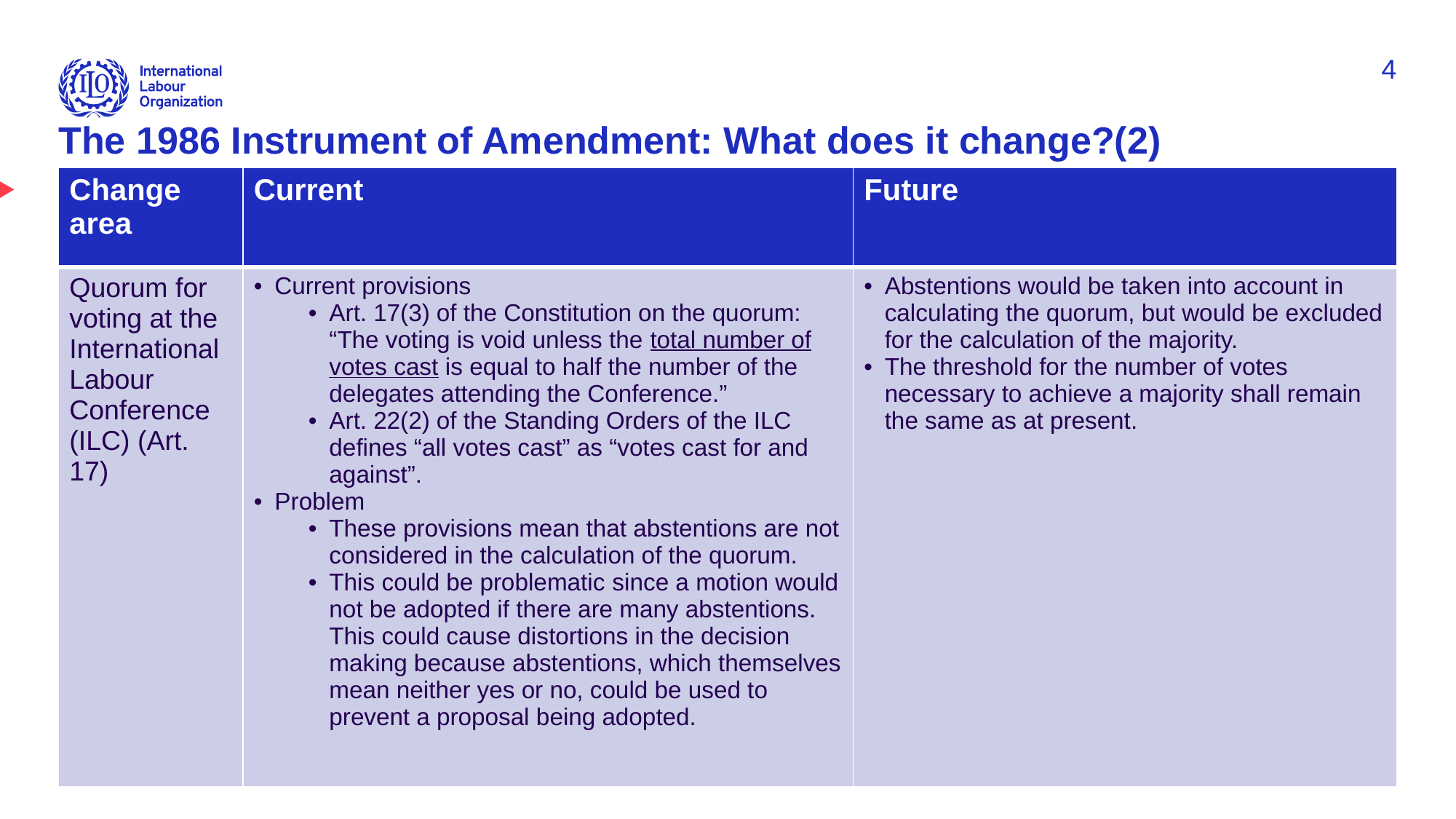

4
# The 1986 Instrument of Amendment: What does it change?(2)
| Change area | Current | Future |
| --- | --- | --- |
| Quorum for voting at the International Labour Conference (ILC) (Art. 17) | Current provisions Art. 17(3) of the Constitution on the quorum: “The voting is void unless the total number of votes cast is equal to half the number of the delegates attending the Conference.” Art. 22(2) of the Standing Orders of the ILC defines “all votes cast” as “votes cast for and against”. Problem These provisions mean that abstentions are not considered in the calculation of the quorum. This could be problematic since a motion would not be adopted if there are many abstentions. This could cause distortions in the decision making because abstentions, which themselves mean neither yes or no, could be used to prevent a proposal being adopted. | Abstentions would be taken into account in calculating the quorum, but would be excluded for the calculation of the majority. The threshold for the number of votes necessary to achieve a majority shall remain the same as at present. |
Date: Monday / 01 / October / 2019